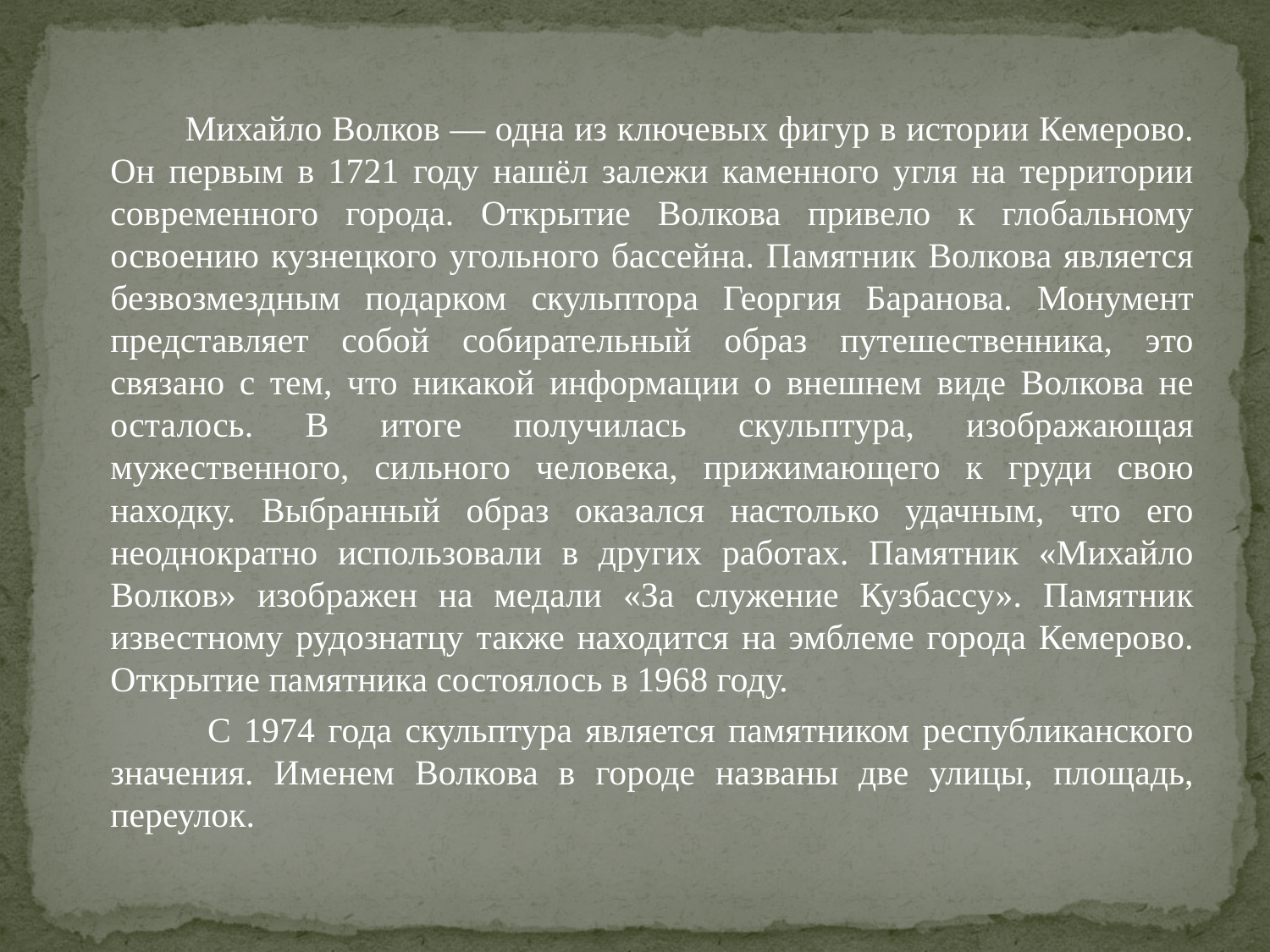

Михайло Волков — одна из ключевых фигур в истории Кемерово. Он первым в 1721 году нашёл залежи каменного угля на территории современного города. Открытие Волкова привело к глобальному освоению кузнецкого угольного бассейна. Памятник Волкова является безвозмездным подарком скульптора Георгия Баранова. Монумент представляет собой собирательный образ путешественника, это связано с тем, что никакой информации о внешнем виде Волкова не осталось. В итоге получилась скульптура, изображающая мужественного, сильного человека, прижимающего к груди свою находку. Выбранный образ оказался настолько удачным, что его неоднократно использовали в других работах. Памятник «Михайло Волков» изображен на медали «За служение Кузбассу». Памятник известному рудознатцу также находится на эмблеме города Кемерово. Открытие памятника состоялось в 1968 году.
          С 1974 года скульптура является памятником республиканского значения. Именем Волкова в городе названы две улицы, площадь, переулок.